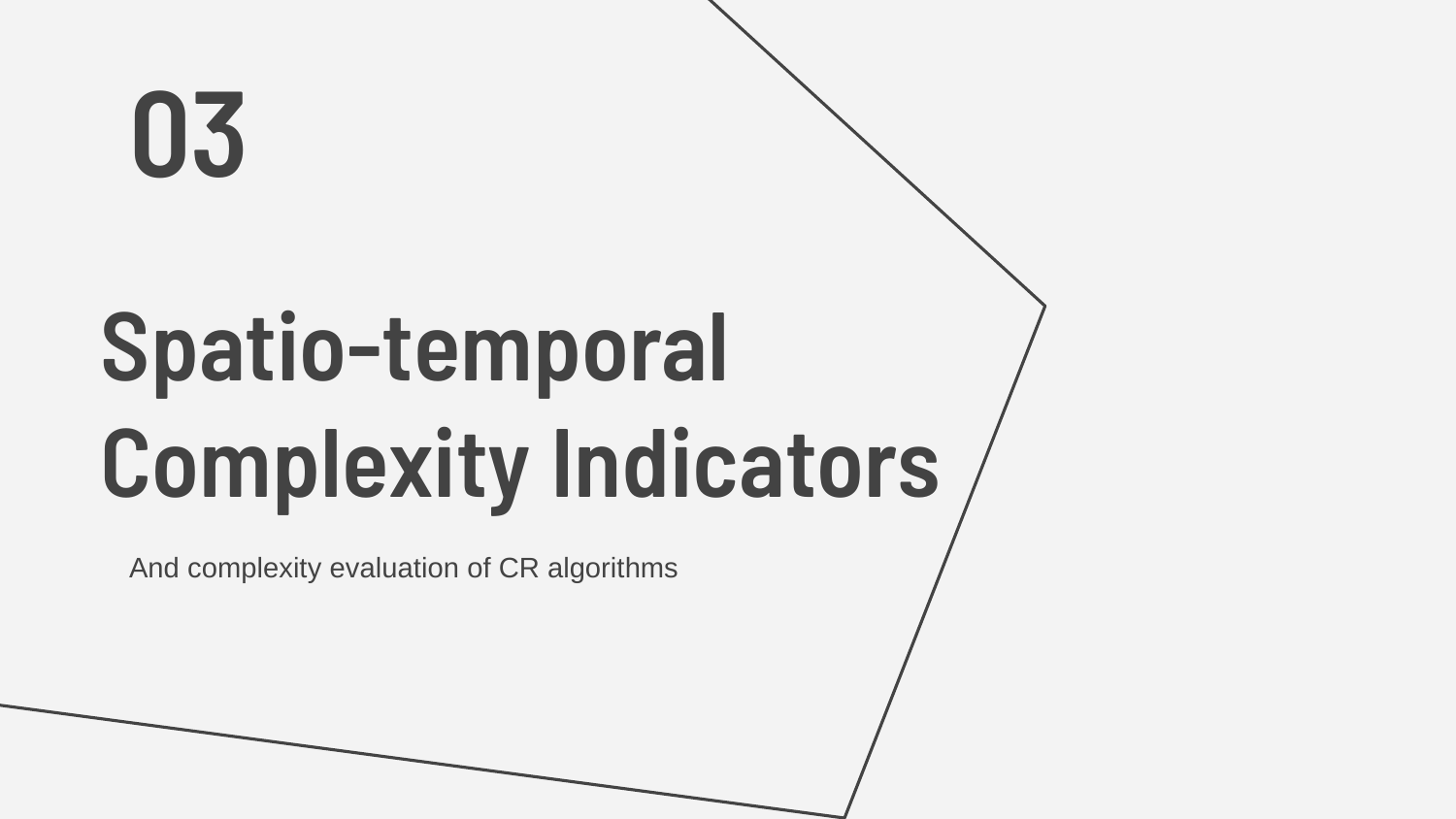

03
# Spatio-temporal Complexity Indicators
And complexity evaluation of CR algorithms